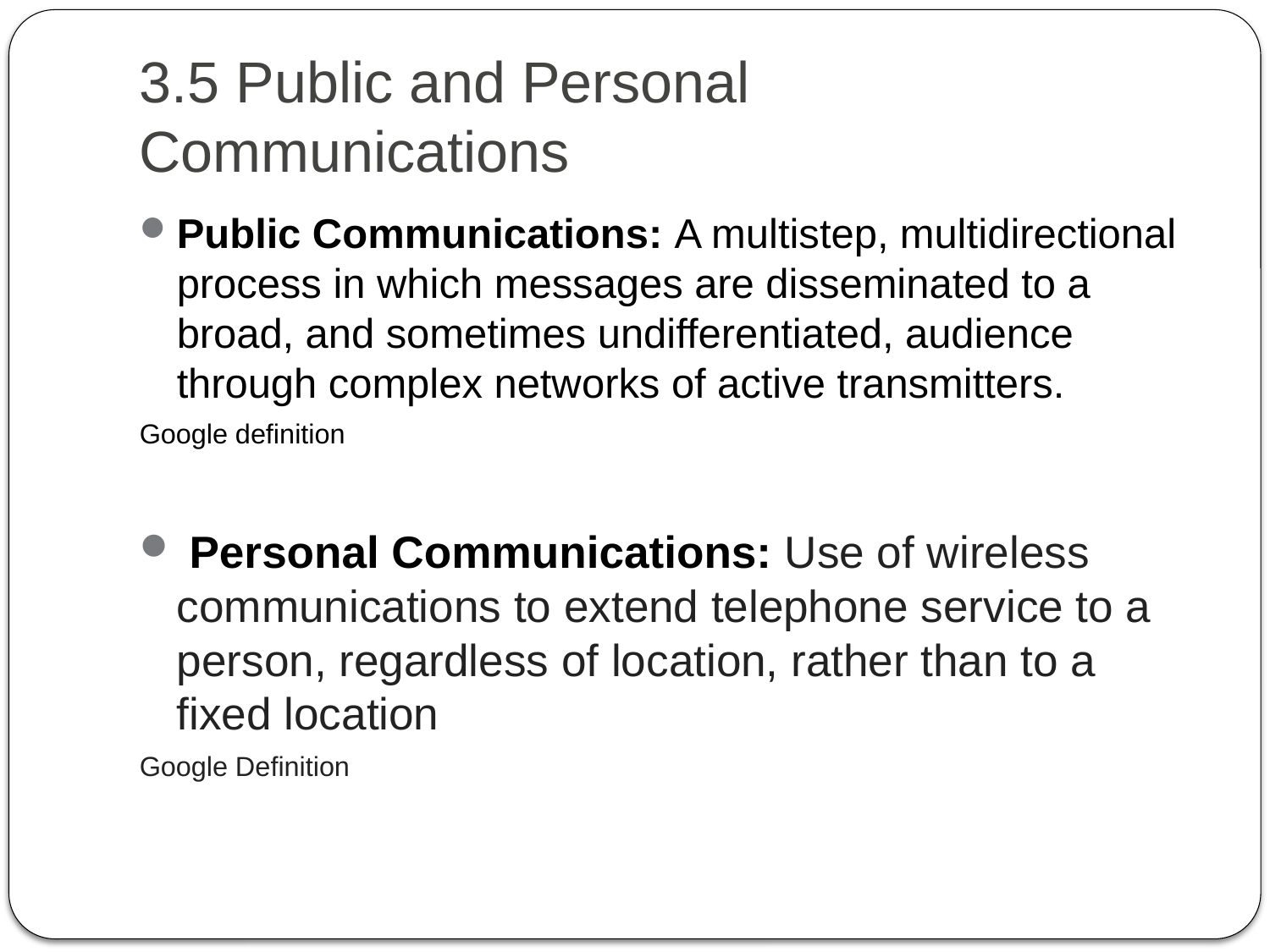

# 3.5 Public and Personal Communications
Public Communications: A multistep, multidirectional process in which messages are disseminated to a broad, and sometimes undifferentiated, audience through complex networks of active transmitters.
Google definition

 Personal Communications: Use of wireless communications to extend telephone service to a person, regardless of location, rather than to a fixed location
Google Definition